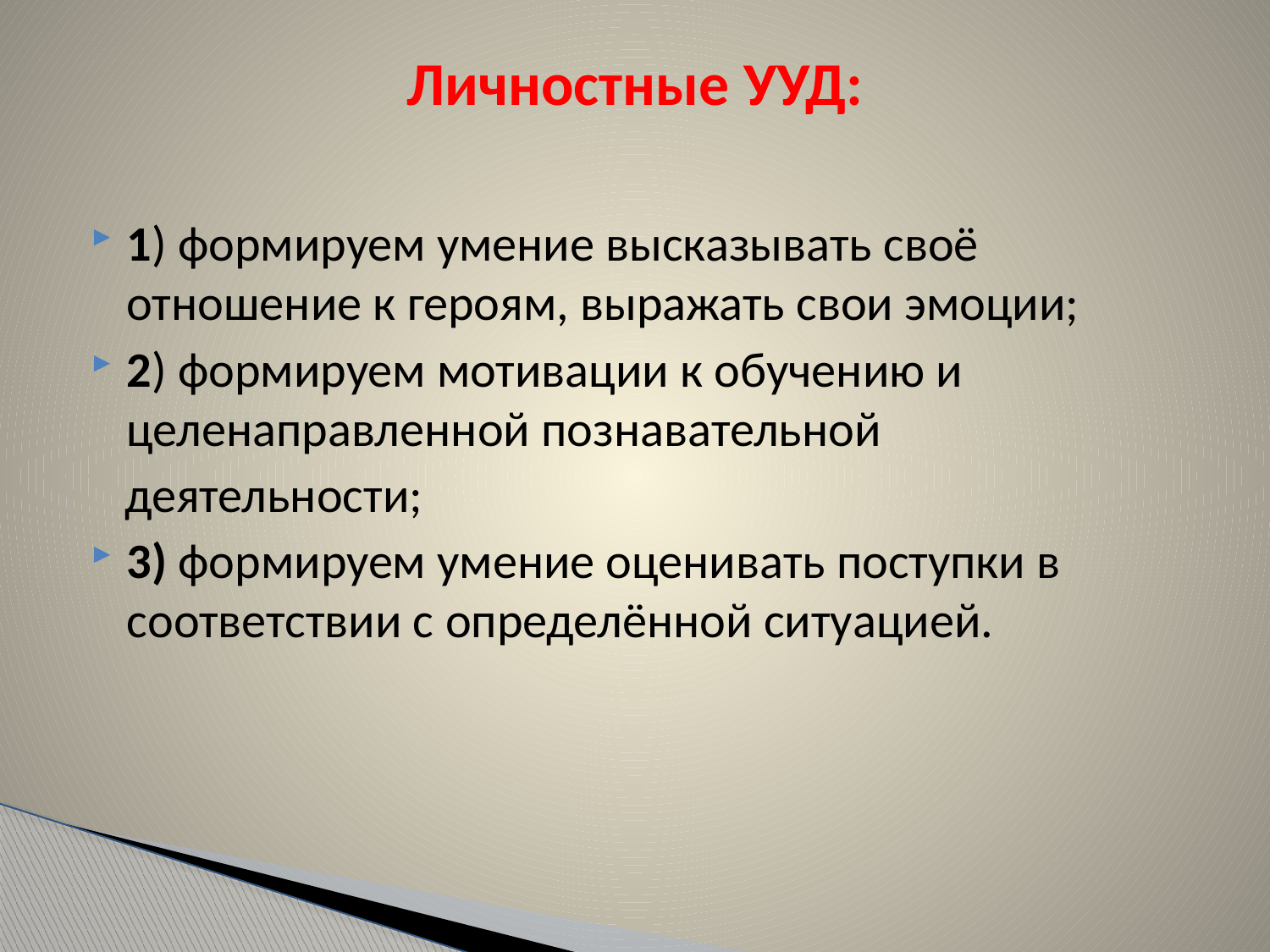

# Личностные УУД:
1) формируем умение высказывать своё отношение к героям, выражать свои эмоции;
2) формируем мотивации к обучению и целенаправленной познавательной
   деятельности;
3) формируем умение оценивать поступки в соответствии с определённой ситуацией.